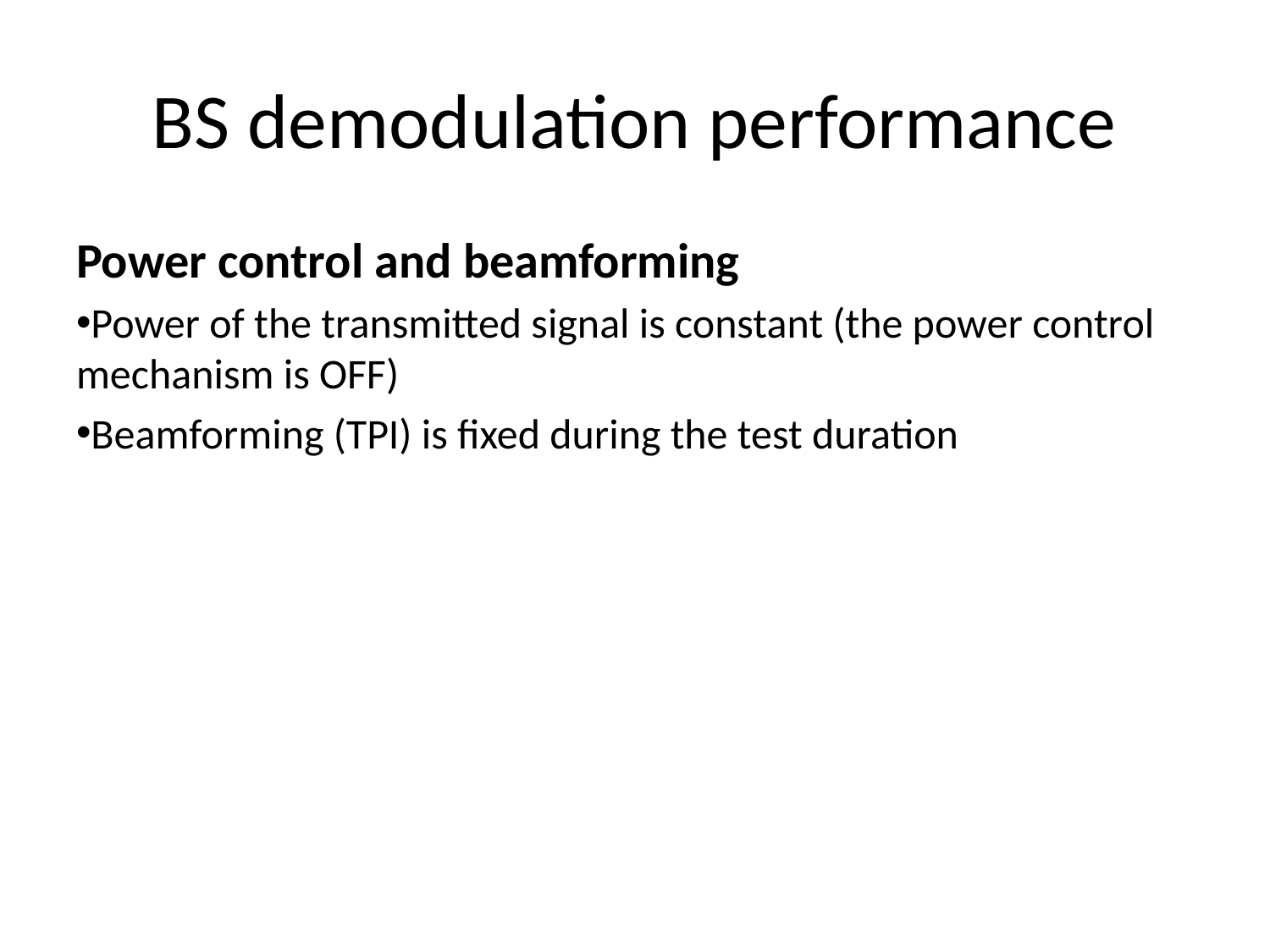

# BS demodulation performance
Power control and beamforming
Power of the transmitted signal is constant (the power control mechanism is OFF)
Beamforming (TPI) is fixed during the test duration